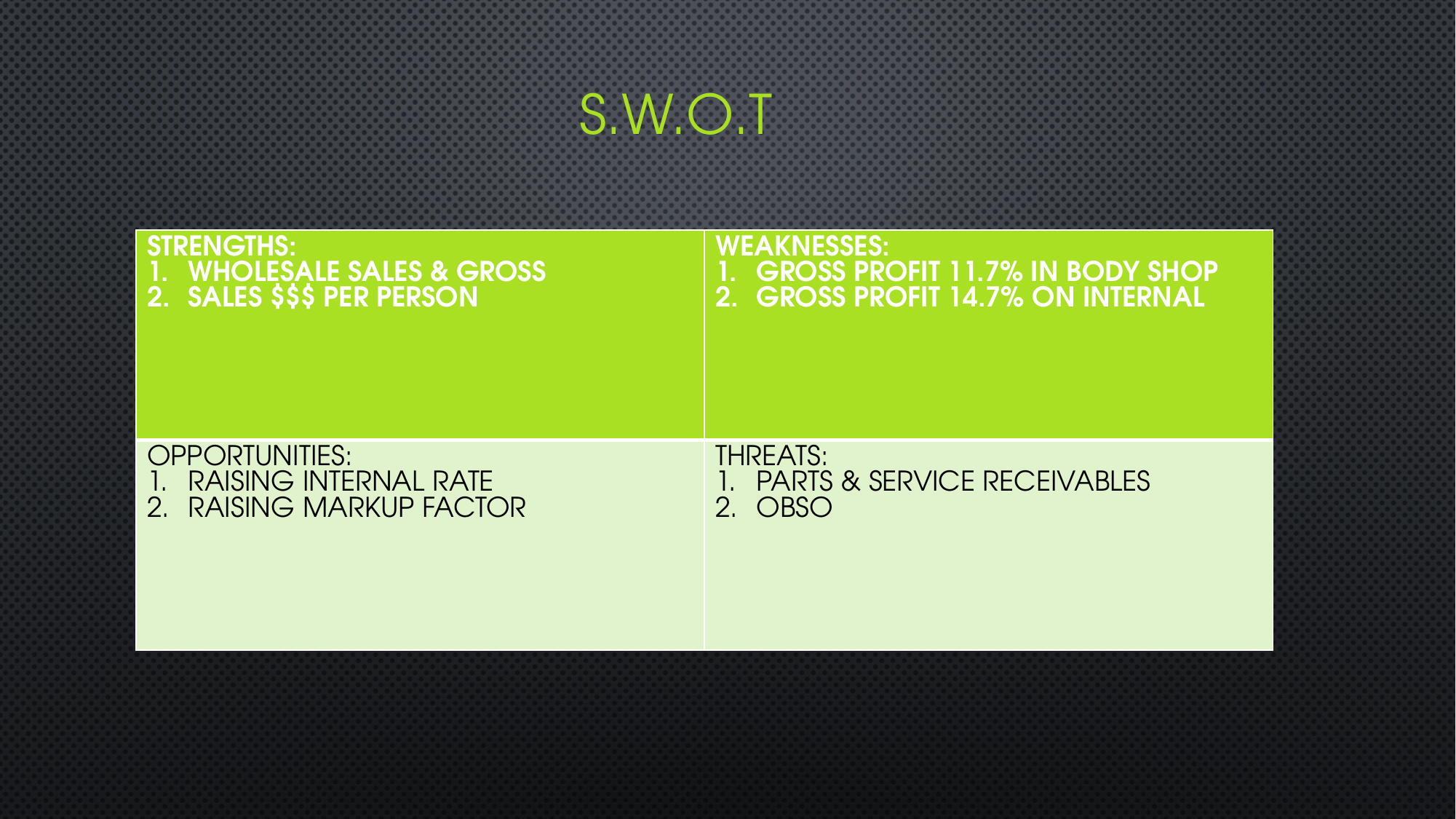

# S.W.O.T
| STRENGTHS: WHOLESALE SALES & GROSS SALES $$$ PER PERSON | WEAKNESSES: GROSS PROFIT 11.7% IN BODY SHOP GROSS PROFIT 14.7% ON INTERNAL |
| --- | --- |
| OPPORTUNITIES: RAISING INTERNAL RATE RAISING MARKUP FACTOR | THREATS: PARTS & SERVICE RECEIVABLES OBSO |
STRENGTHS
WHOLESALE
RO MECHANCAL SALES
INTERNAL